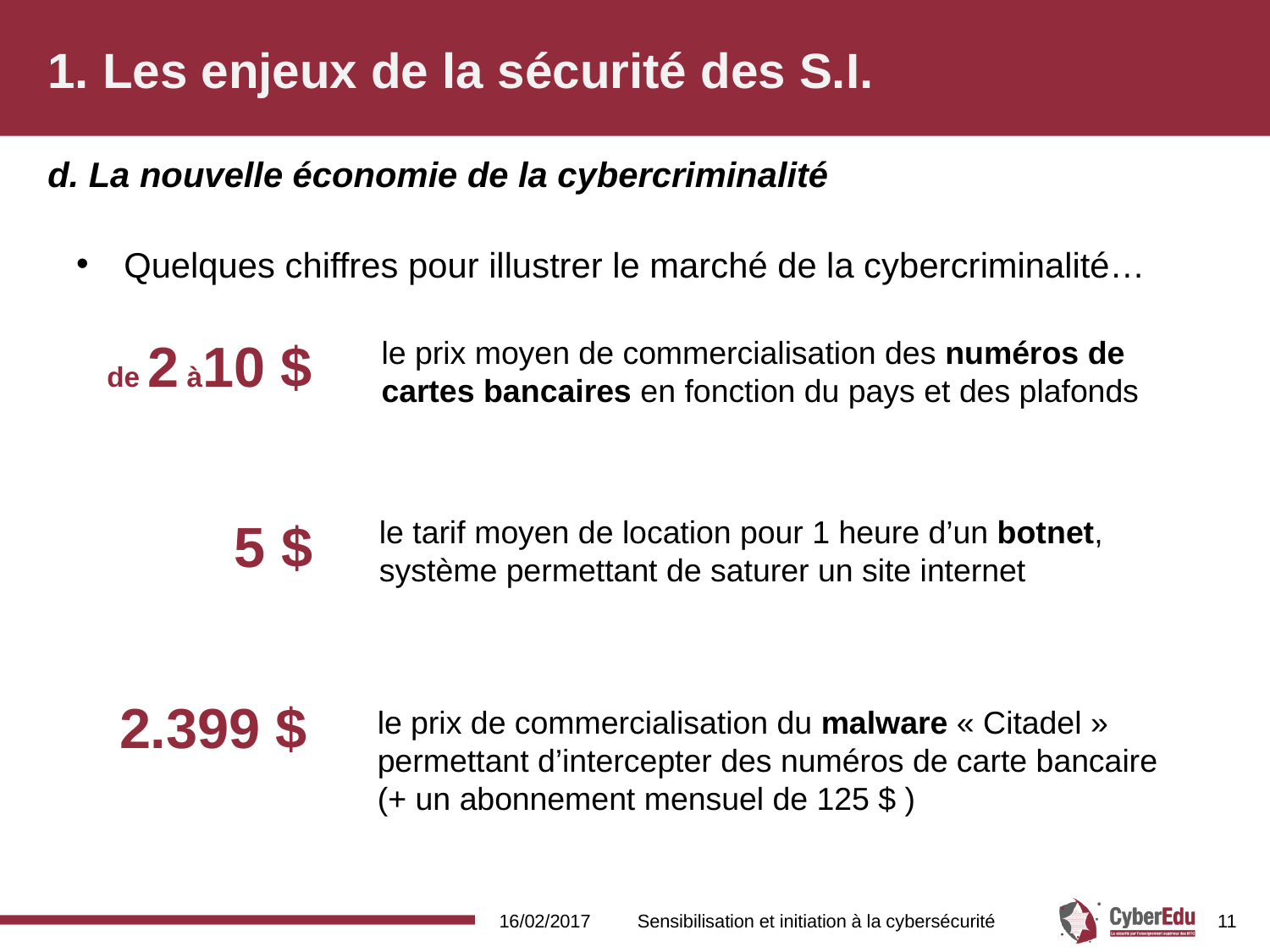

# 1. Les enjeux de la sécurité des S.I.
d. La nouvelle économie de la cybercriminalité
Quelques chiffres pour illustrer le marché de la cybercriminalité…
de 2 à10 $
le prix moyen de commercialisation des numéros de cartes bancaires en fonction du pays et des plafonds
5 $
le tarif moyen de location pour 1 heure d’un botnet, système permettant de saturer un site internet
2.399 $
le prix de commercialisation du malware « Citadel » permettant d’intercepter des numéros de carte bancaire
(+ un abonnement mensuel de 125 $ )
16/02/2017
Sensibilisation et initiation à la cybersécurité
11